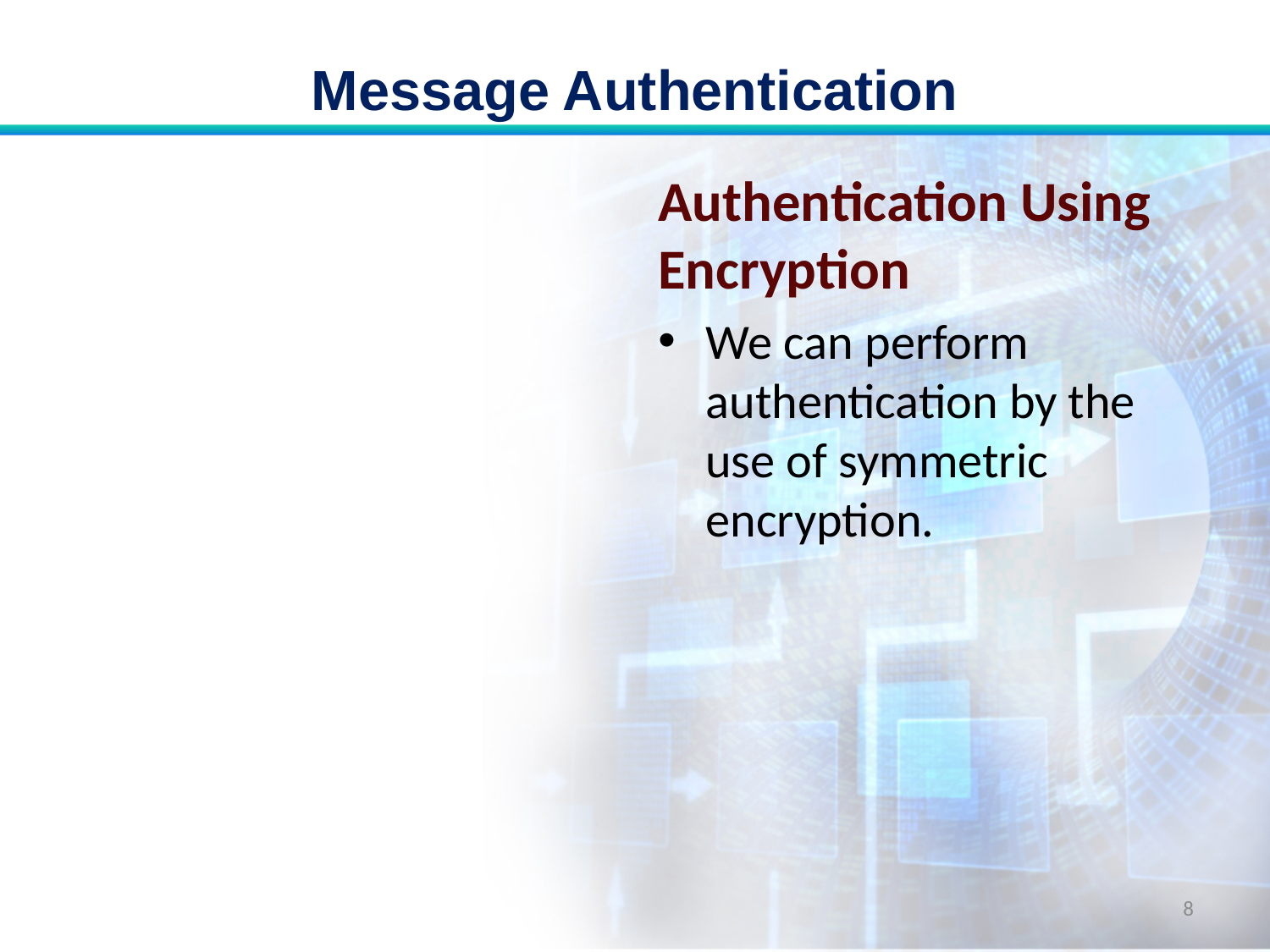

# Message Authentication
Authentication Using Encryption
We can perform authentication by the use of symmetric encryption.

8